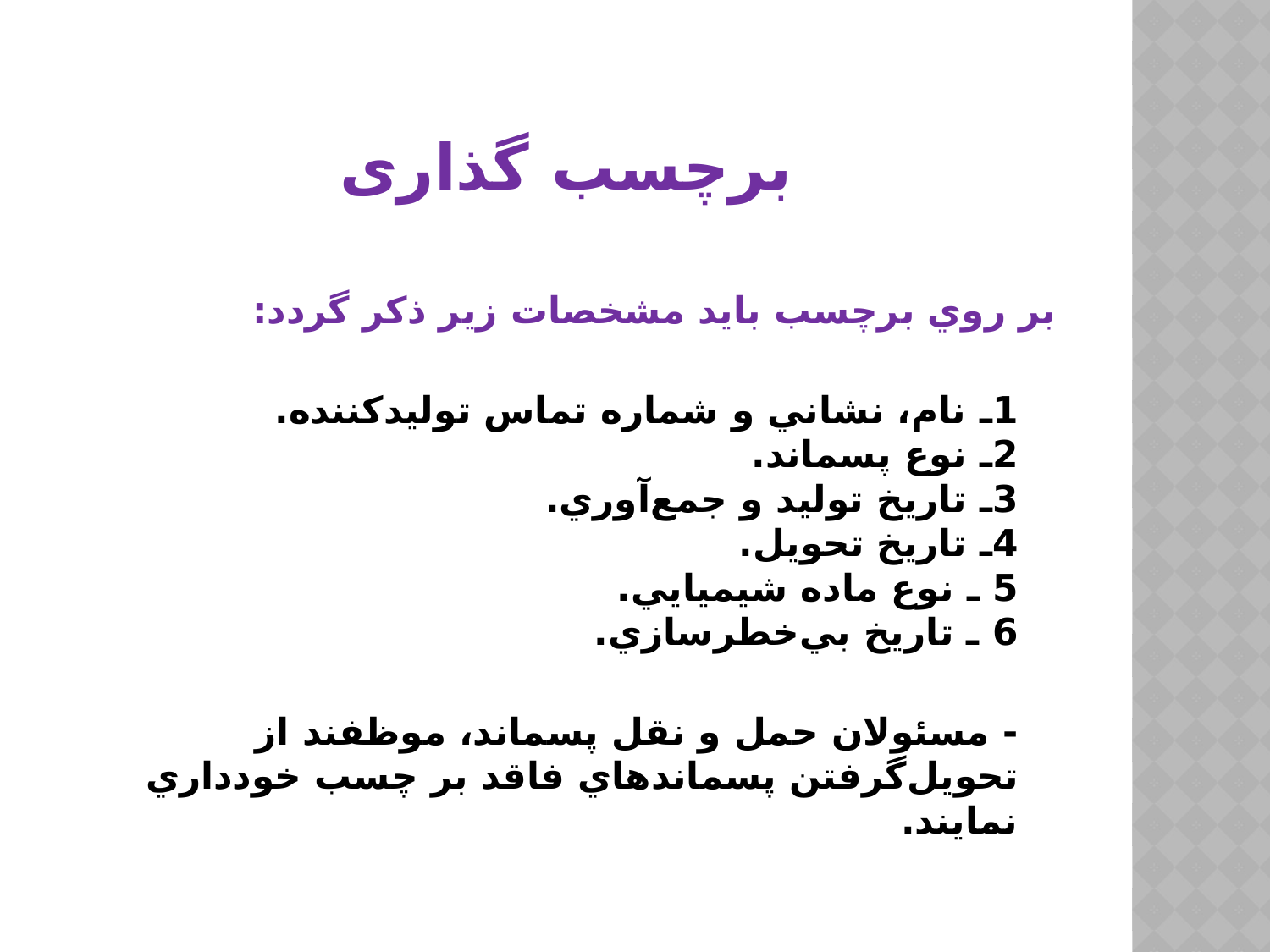

# برچسب گذاری

بر روي برچسب بايد مشخصات زير ذكر گردد:
1ـ نام، نشاني و شماره تماس توليدكننده.
2ـ نوع پسماند.
3ـ تاريخ توليد و جمع‌آوري.
4ـ تاريخ تحويل.
5 ـ نوع ماده شيميايي.
6 ـ تاريخ بي‌خطرسازي.
- مسئولان حمل و نقل پسماند، موظفند از تحويل‌گرفتن پسماندهاي فاقد بر چسب خودداري نمايند.